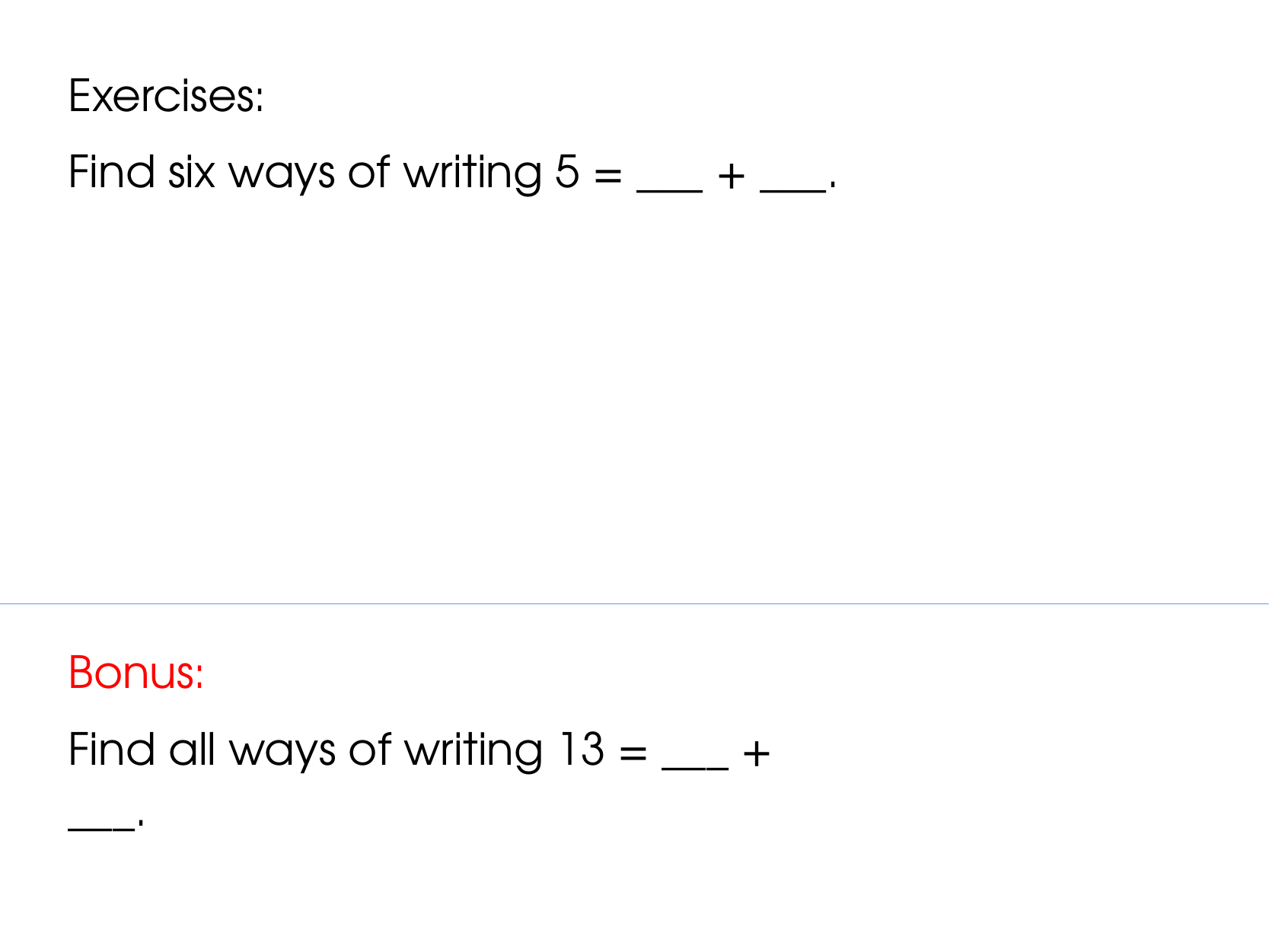

Exercises:
Find six ways of writing 5 = ___ + ___.
Bonus:
Find all ways of writing 13 = ___ + ___.